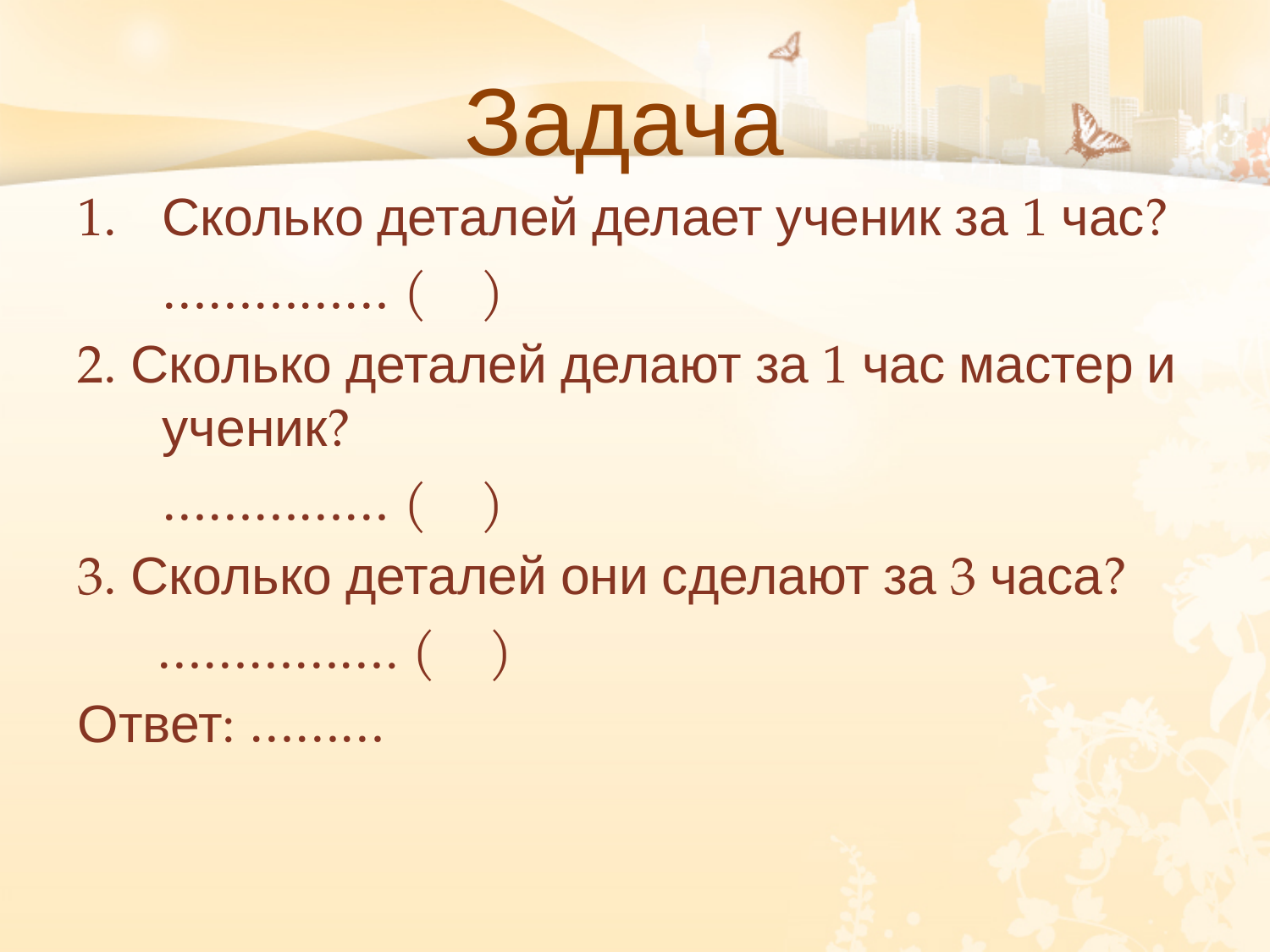

# Задача
Сколько деталей делает ученик за 1 час?
	…………… (    )
2. Сколько деталей делают за 1 час мастер и ученик?
	…………… (    )
3. Сколько деталей они сделают за 3 часа?
      ……………. (    )
Ответ: ………